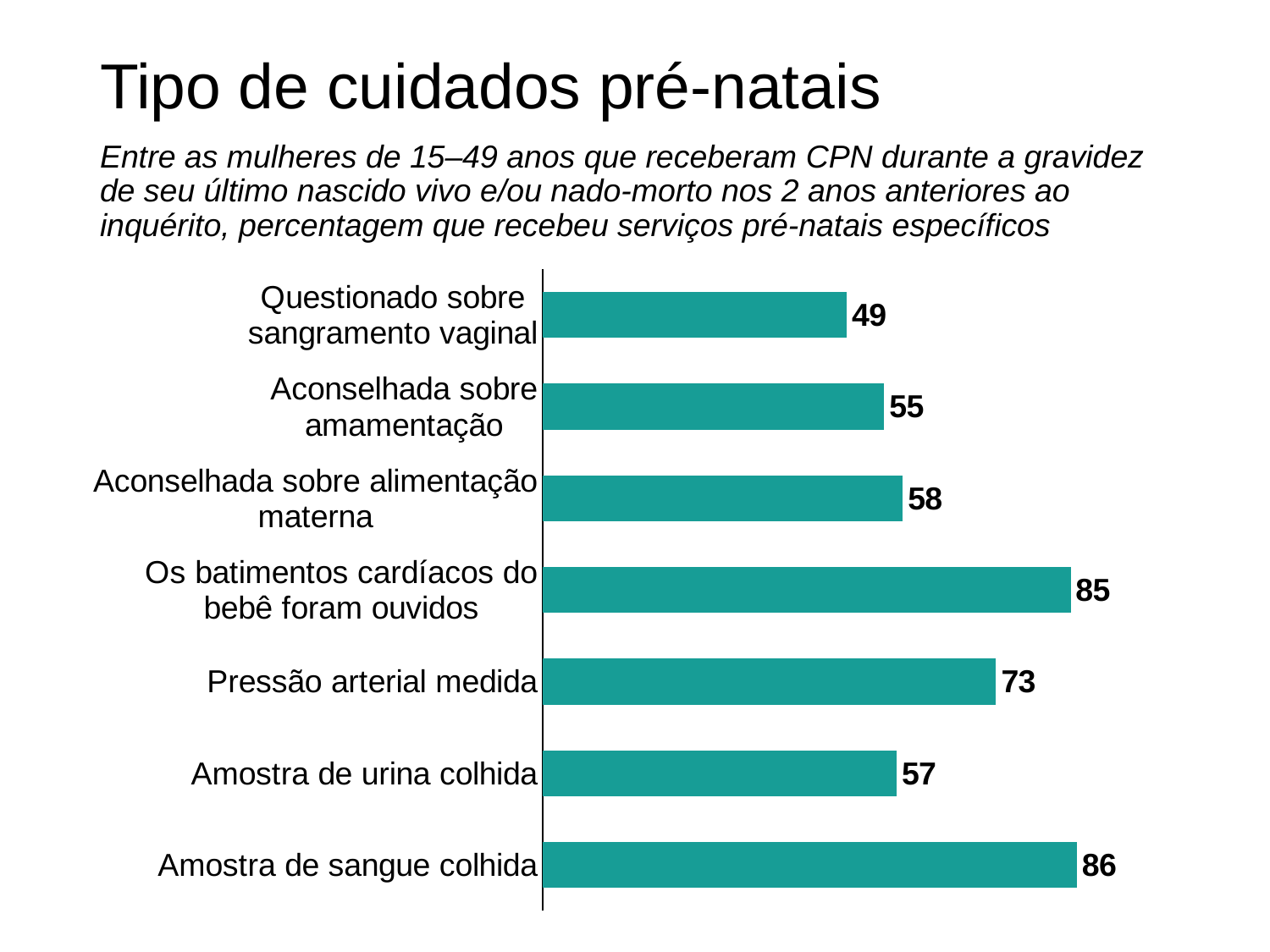

# Tipo de cuidados pré-natais
Entre as mulheres de 15–49 anos que receberam CPN durante a gravidez de seu último nascido vivo e/ou nado-morto nos 2 anos anteriores ao inquérito, percentagem que recebeu serviços pré-natais específicos

### Chart

| Category | Column3 |
|---|---|
| Amostra de sangue colhida | 86.0 |
| Amostra de urina colhida | 57.0 |
| Pressão arterial medida | 73.0 |
| Os batimentos cardíacos do bebê foram ouvidos | 85.0 |
| Aconselhada sobre alimentação materna | 58.0 |
| Aconselhada sobre amamentação | 55.0 |
| Questionado sobre sangramento vaginal | 49.0 |